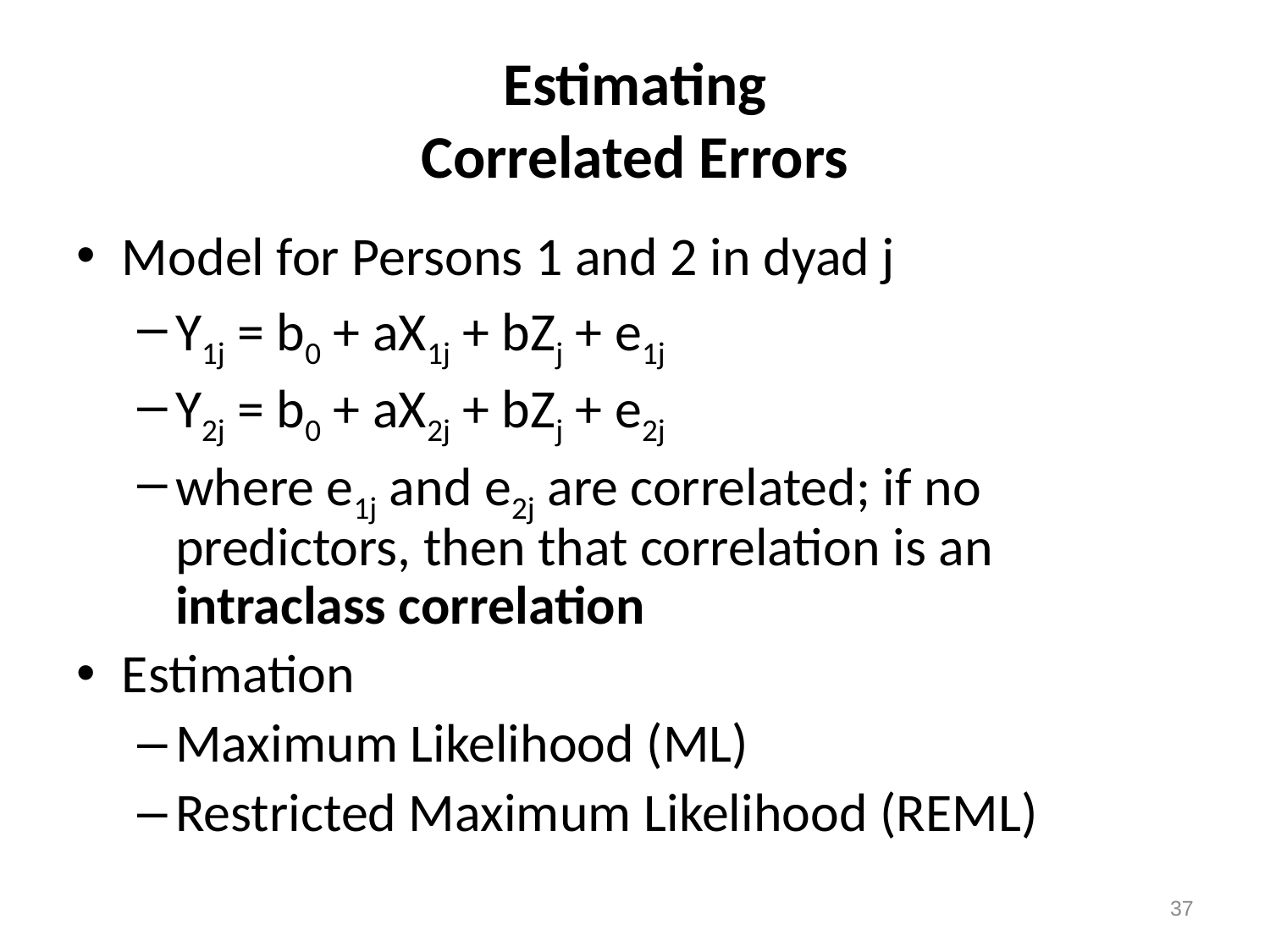

# Estimating Correlated Errors
Model for Persons 1 and 2 in dyad j
Y1j = b0 + aX1j + bZj + e1j
Y2j = b0 + aX2j + bZj + e2j
where e1j and e2j are correlated; if no predictors, then that correlation is an intraclass correlation
Estimation
Maximum Likelihood (ML)
Restricted Maximum Likelihood (REML)

37